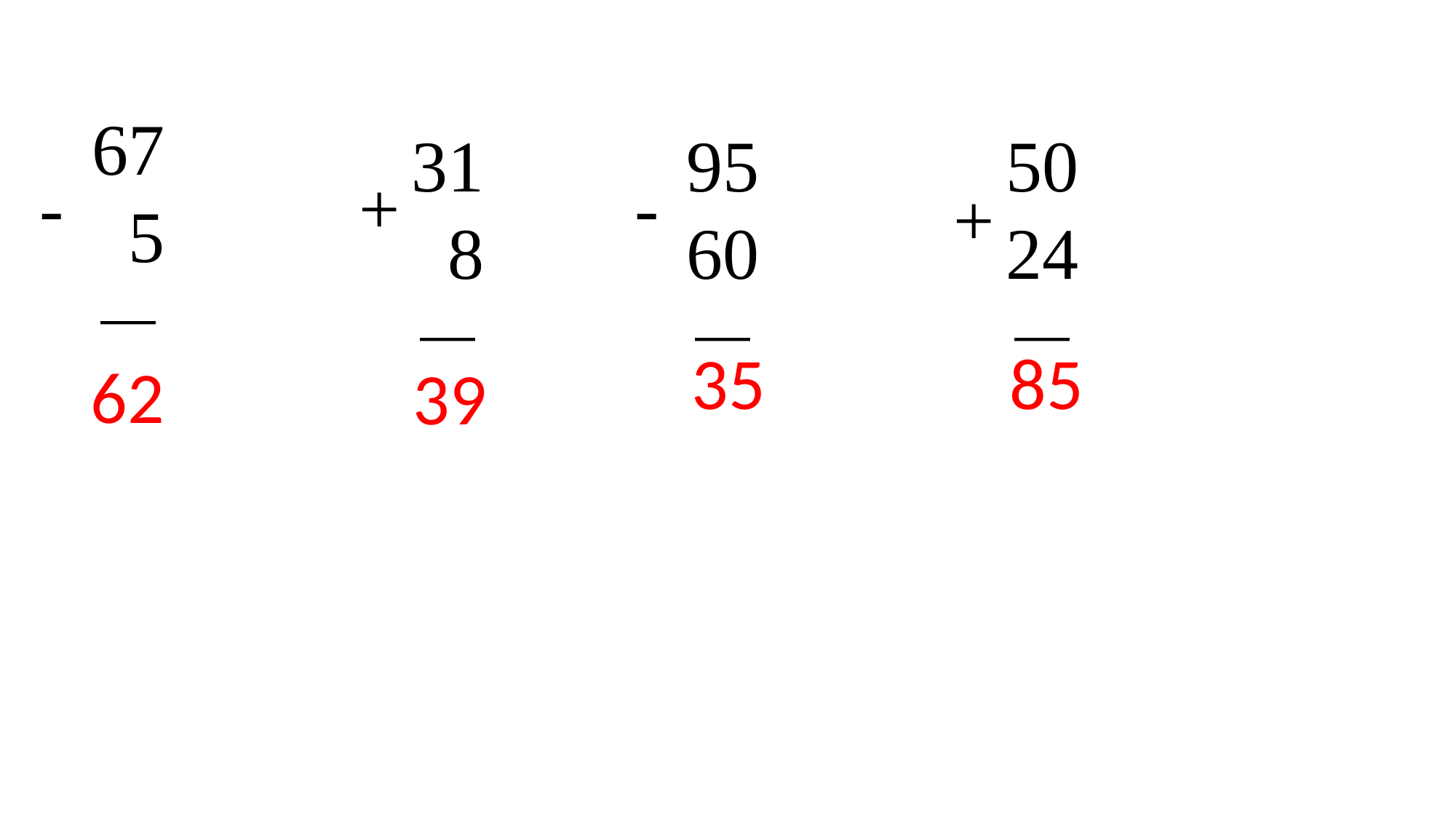

67
  5
－

95
60
－

50
24
－

31
  8
－

-
+
-
+
85
35
62
39